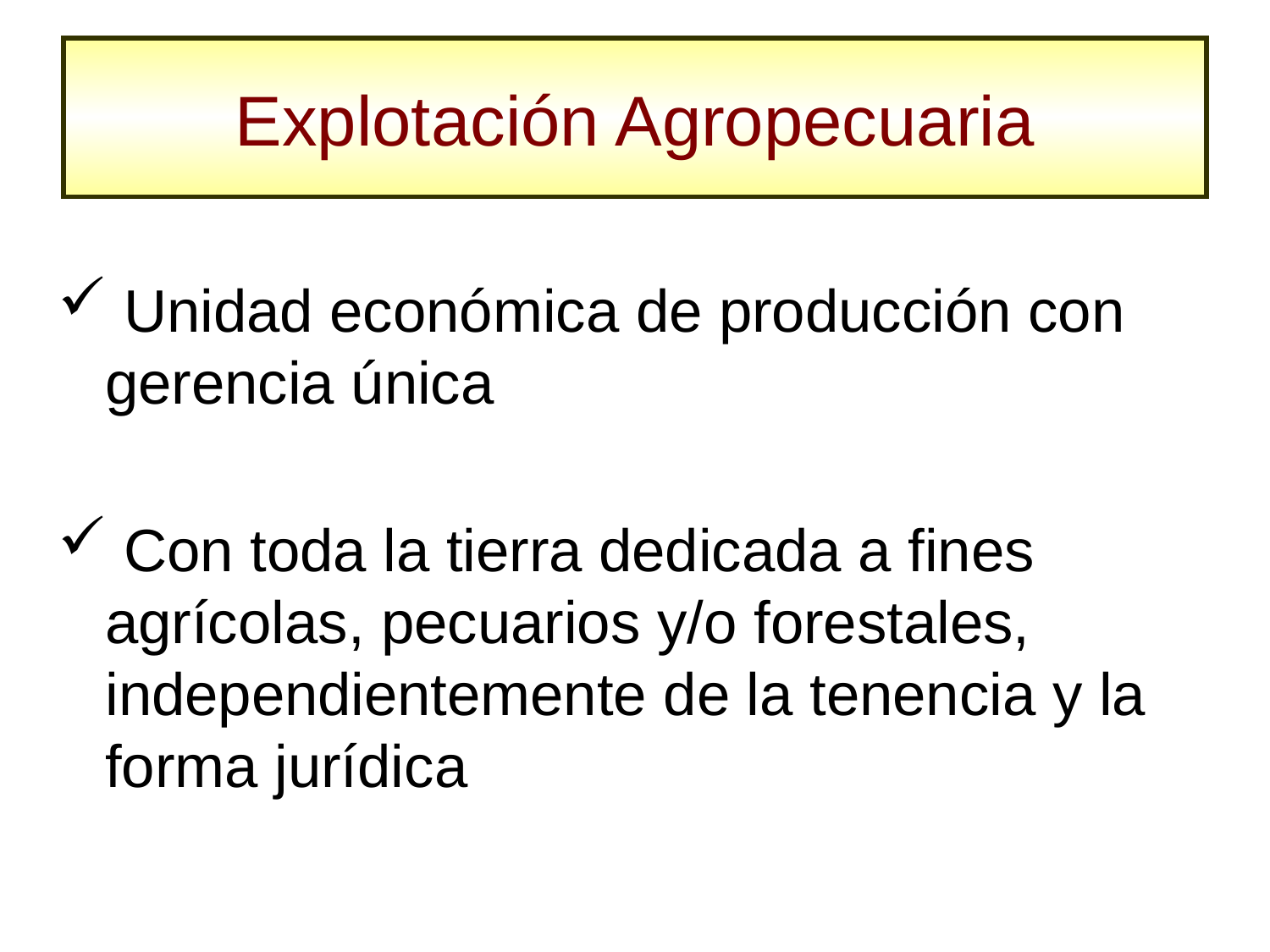

# Explotación Agropecuaria
 Unidad económica de producción con gerencia única

 Con toda la tierra dedicada a fines agrícolas, pecuarios y/o forestales,  independientemente de la tenencia y la forma jurídica